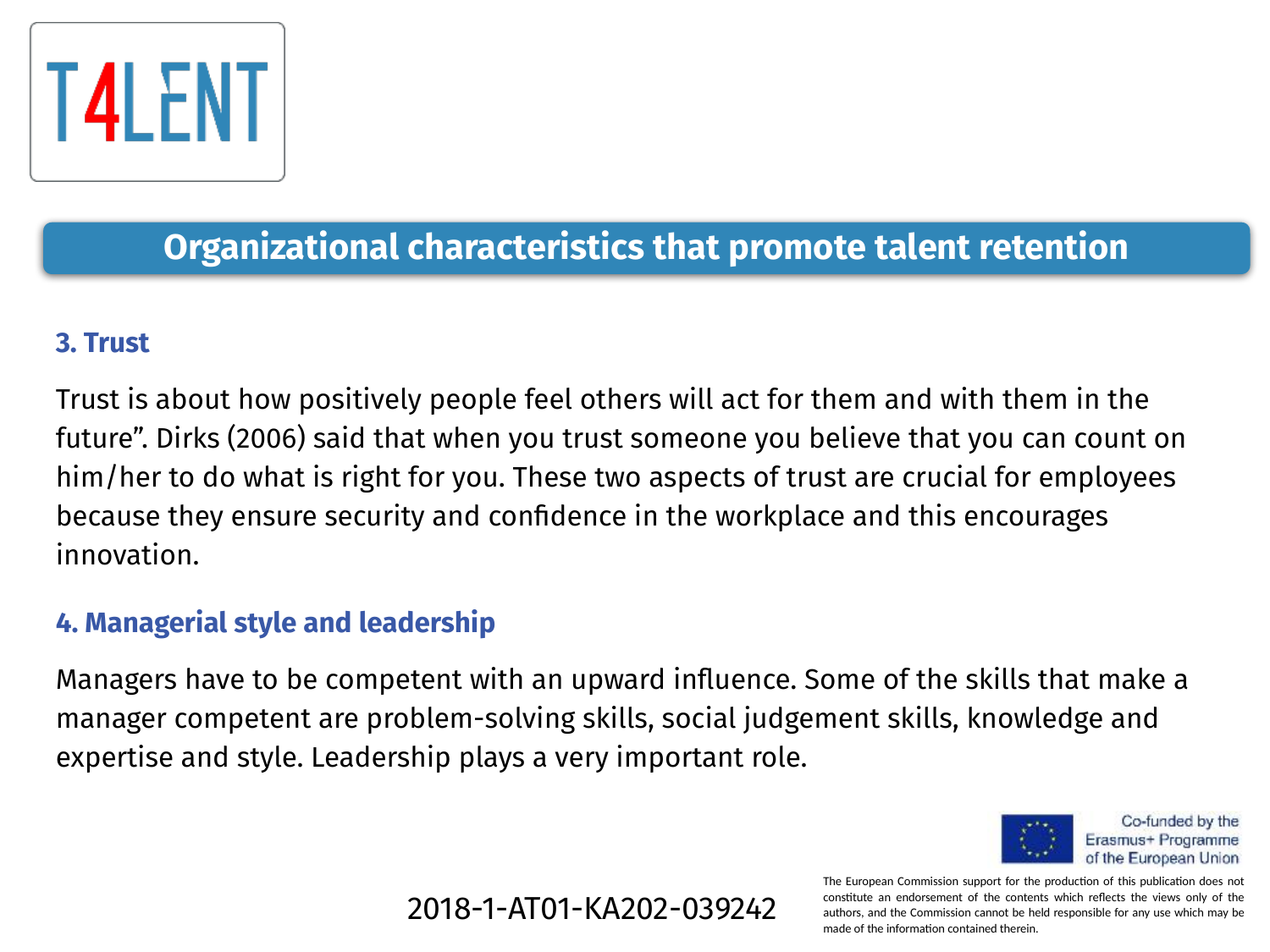

Organizational characteristics that promote talent retention
3. Trust
Trust is about how positively people feel others will act for them and with them in the future”. Dirks (2006) said that when you trust someone you believe that you can count on him/her to do what is right for you. These two aspects of trust are crucial for employees because they ensure security and confidence in the workplace and this encourages innovation.
4. Managerial style and leadership
Managers have to be competent with an upward influence. Some of the skills that make a manager competent are problem-solving skills, social judgement skills, knowledge and expertise and style. Leadership plays a very important role.